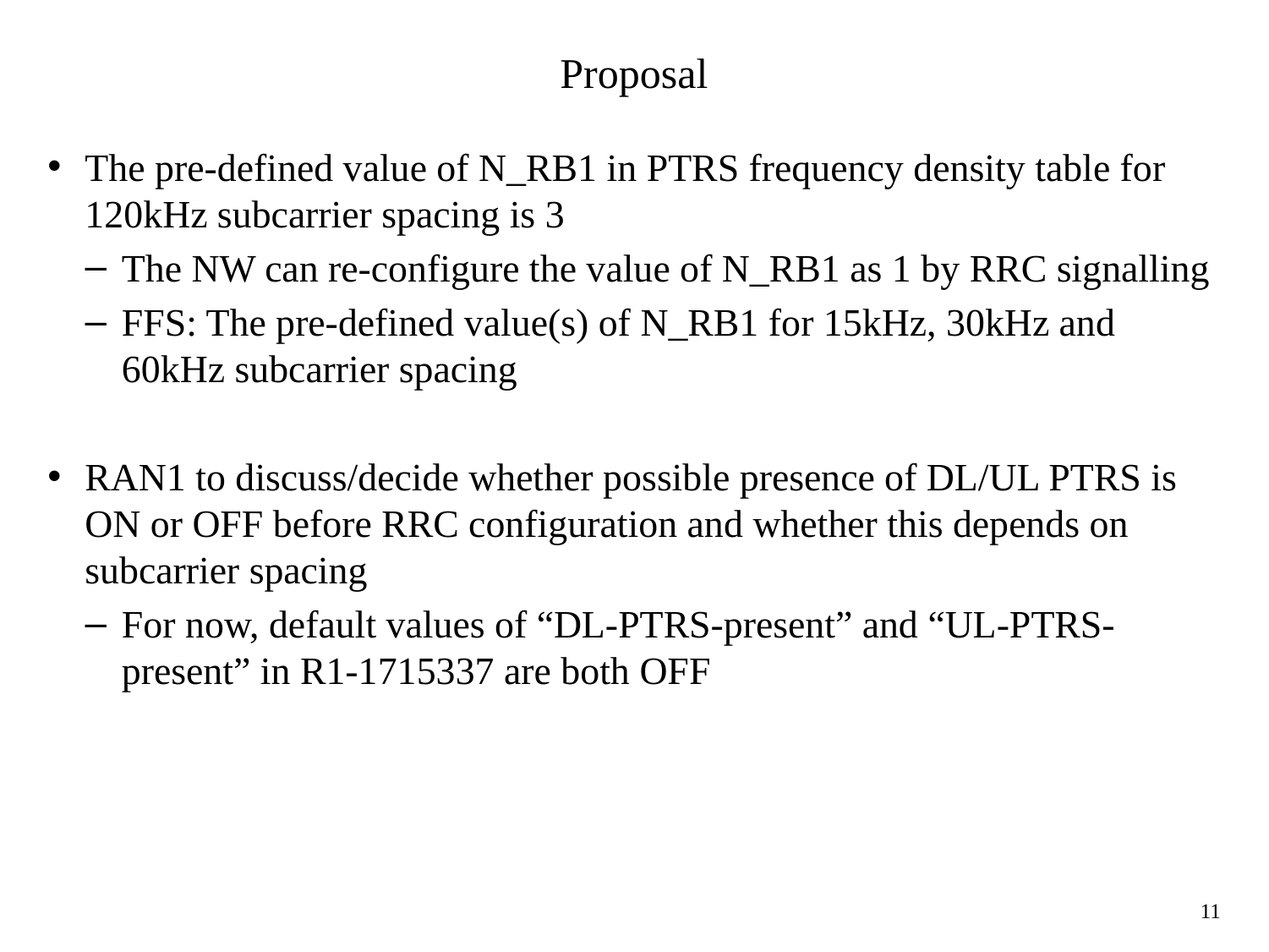

# Proposal
The pre-defined value of N_RB1 in PTRS frequency density table for 120kHz subcarrier spacing is 3
The NW can re-configure the value of N_RB1 as 1 by RRC signalling
FFS: The pre-defined value(s) of N_RB1 for 15kHz, 30kHz and 60kHz subcarrier spacing

RAN1 to discuss/decide whether possible presence of DL/UL PTRS is ON or OFF before RRC configuration and whether this depends on subcarrier spacing
For now, default values of “DL-PTRS-present” and “UL-PTRS-present” in R1-1715337 are both OFF

11